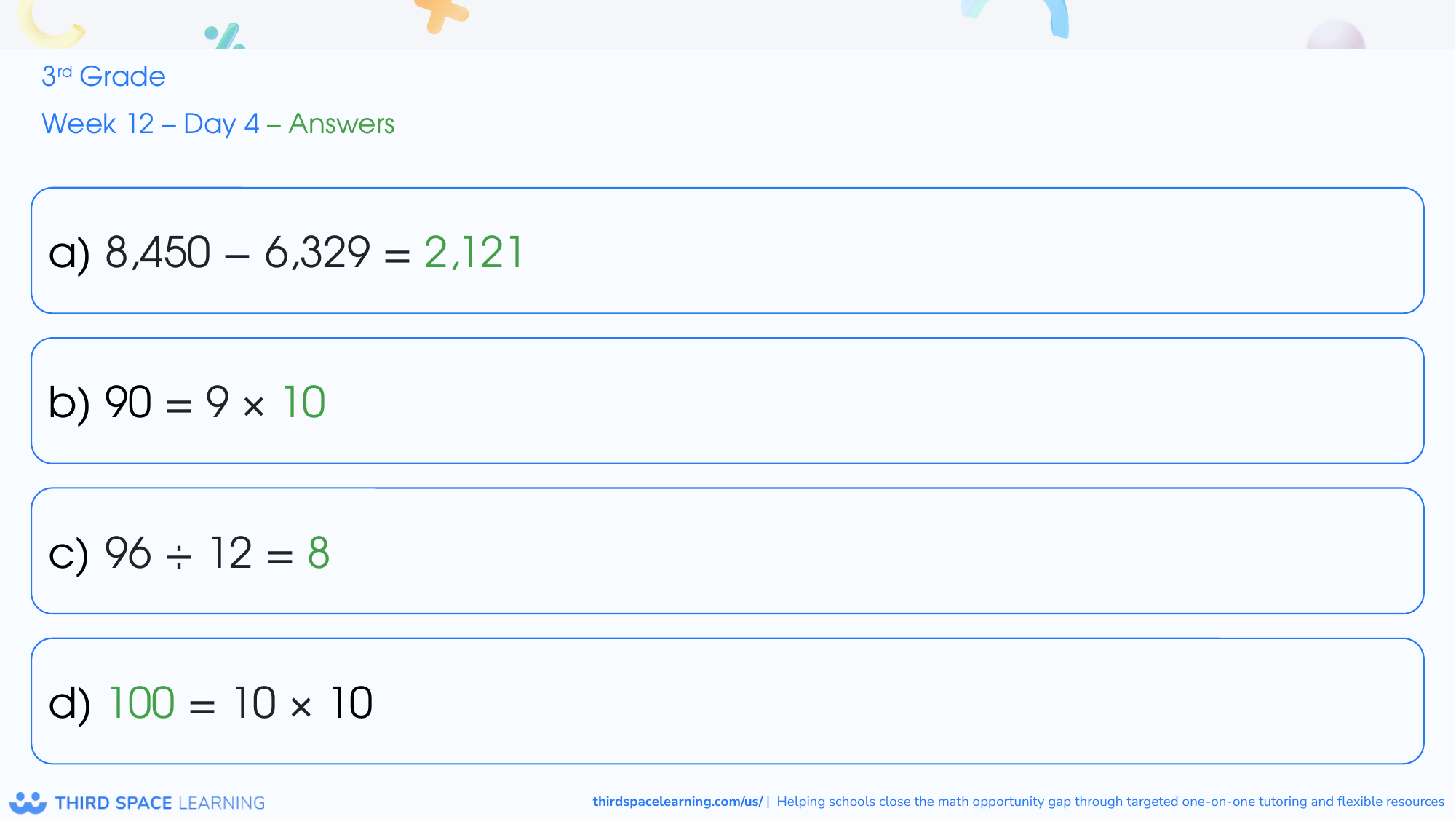

3rd Grade
Week 12 – Day 4 – Answers
8,450 − 6,329 = 2,121
90 = 9 × 10
96 ÷ 12 = 8
100 = 10 × 10